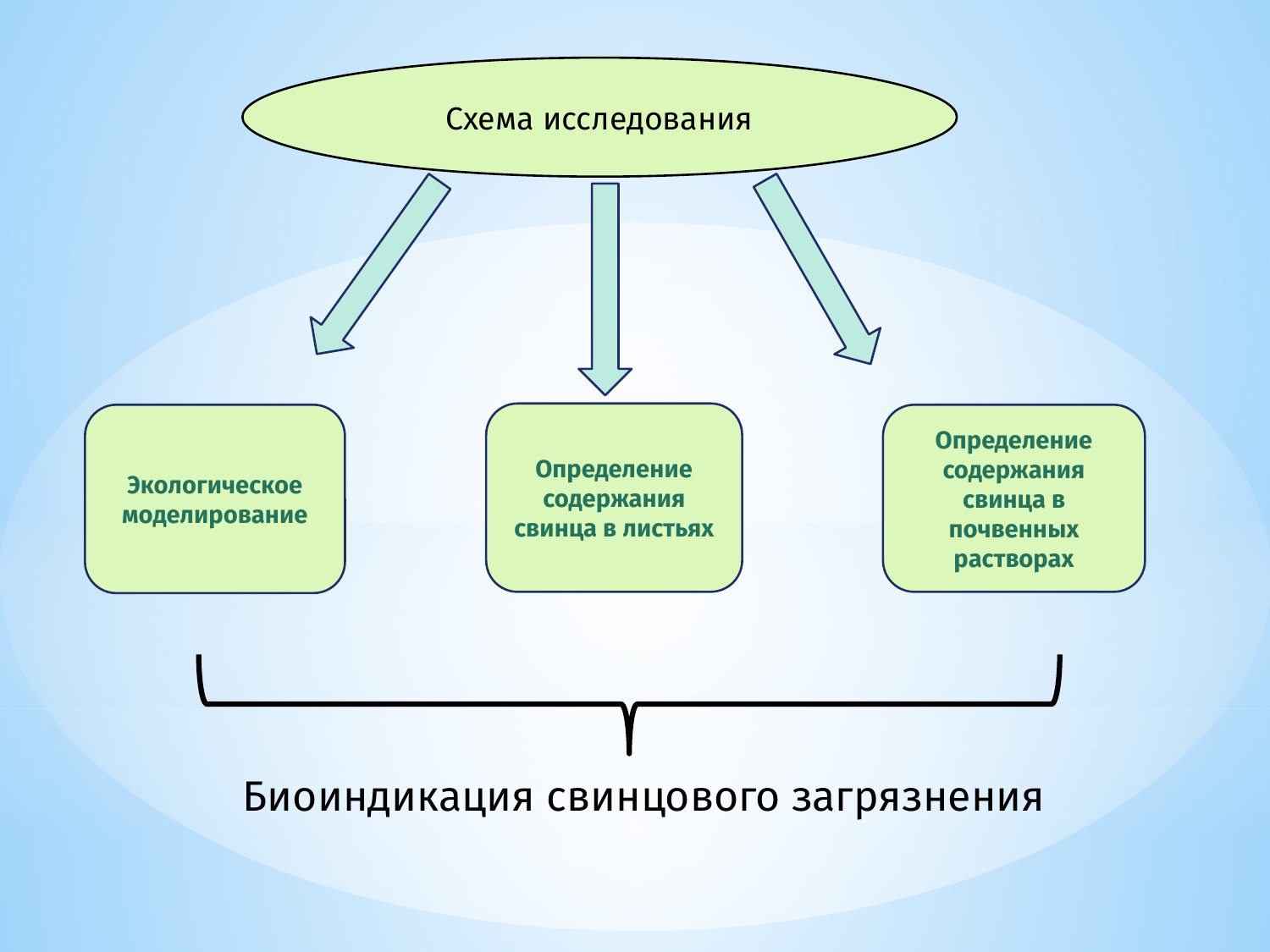

Схема исследования

Определение содержания свинца в листьях
Экологическое моделирование
Определение содержания свинца в почвенных растворах
Биоиндикация свинцового загрязнения